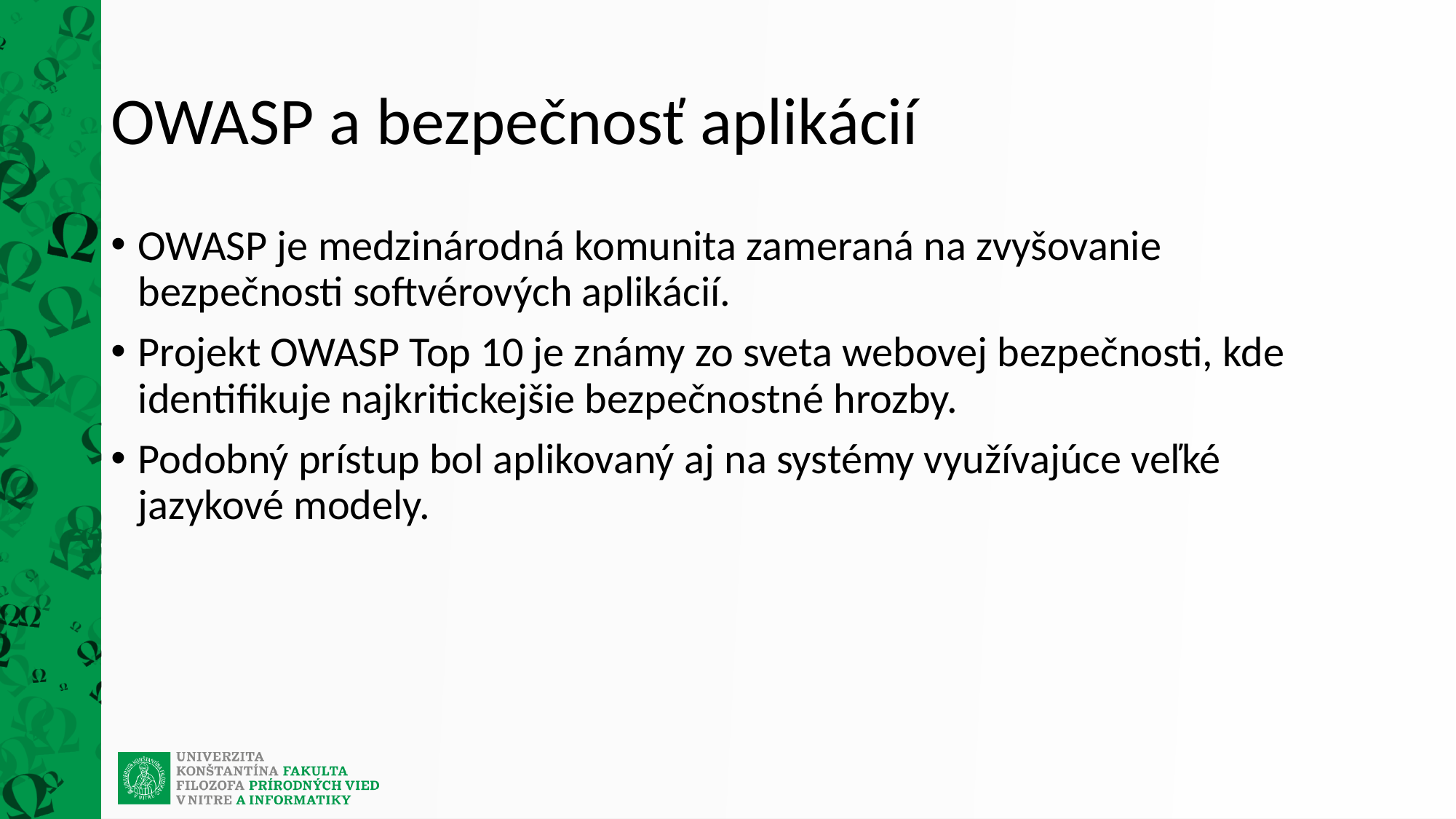

# OWASP a bezpečnosť aplikácií
OWASP je medzinárodná komunita zameraná na zvyšovanie bezpečnosti softvérových aplikácií.
Projekt OWASP Top 10 je známy zo sveta webovej bezpečnosti, kde identifikuje najkritickejšie bezpečnostné hrozby.
Podobný prístup bol aplikovaný aj na systémy využívajúce veľké jazykové modely.